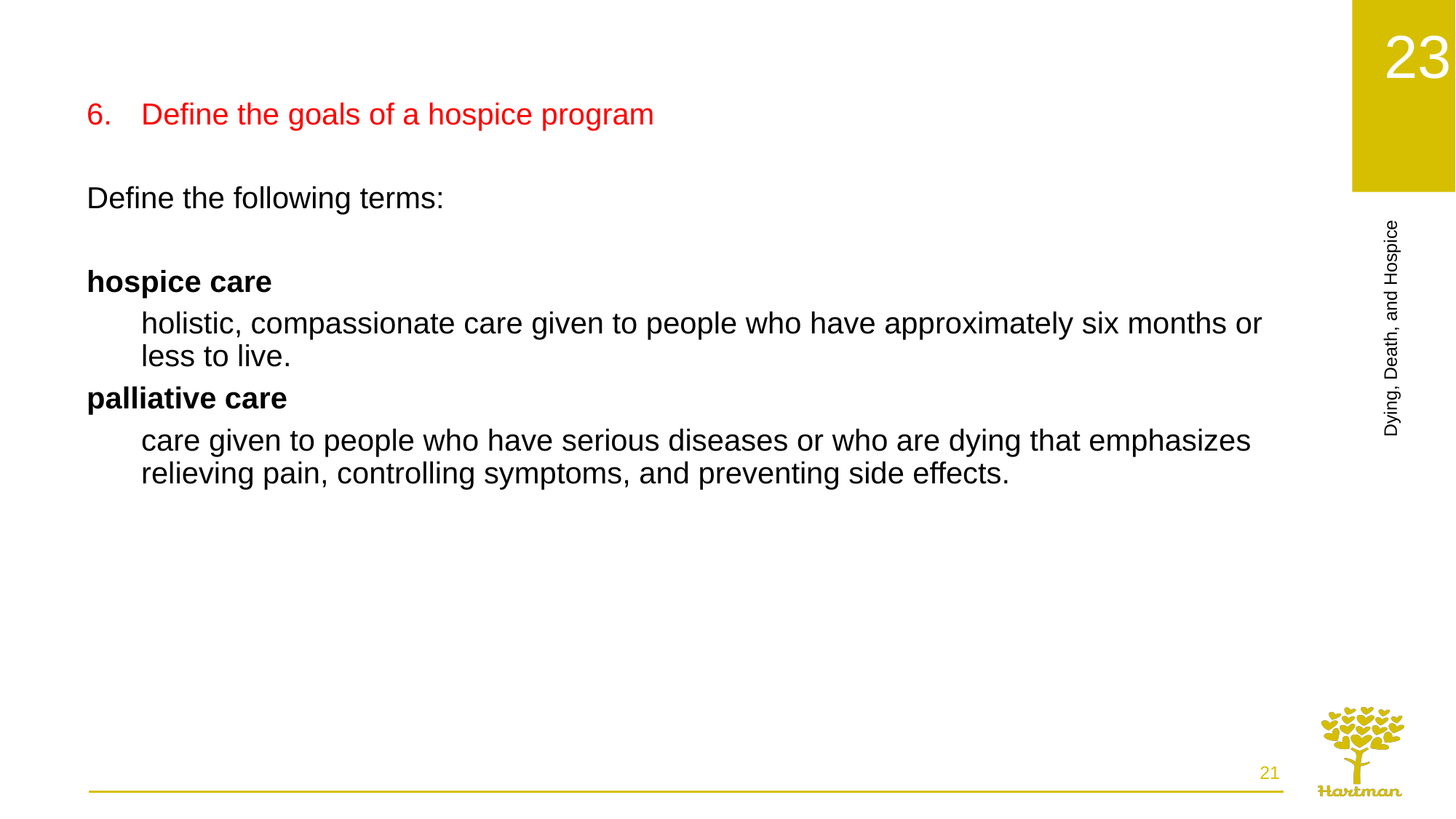

Define the goals of a hospice program

Define the following terms:

hospice care
holistic, compassionate care given to people who have approximately six months or less to live.
palliative care
care given to people who have serious diseases or who are dying that emphasizes relieving pain, controlling symptoms, and preventing side effects.

21